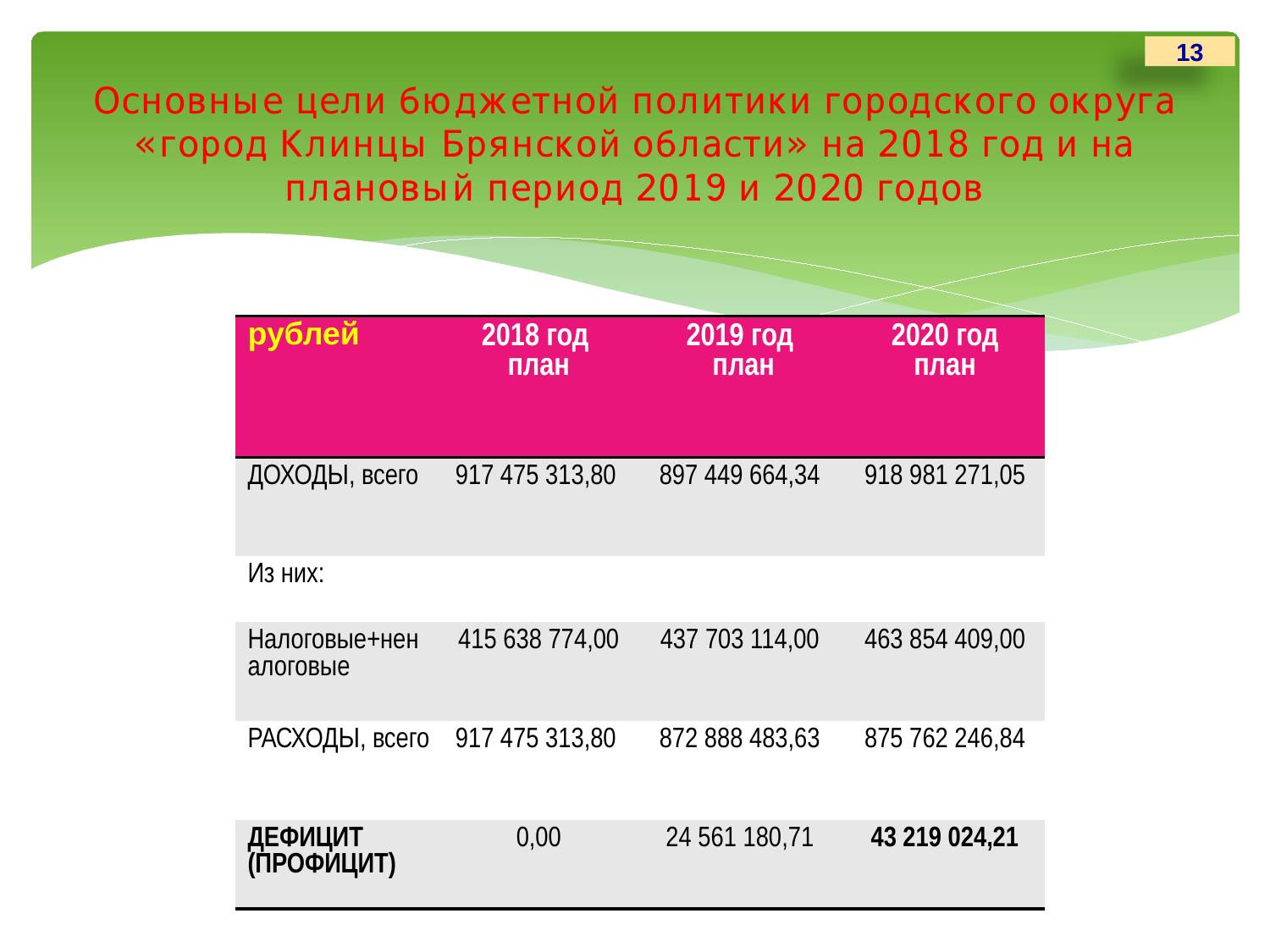

# Основные цели бюджетной политики городского округа «город Клинцы Брянской области» на 2018 год и на плановый период 2019 и 2020 годов
13
| рублей | 2018 год план | 2019 год план | 2020 год план |
| --- | --- | --- | --- |
| ДОХОДЫ, всего | 917 475 313,80 | 897 449 664,34 | 918 981 271,05 |
| Из них: |  |  |  |
| Налоговые+неналоговые | 415 638 774,00 | 437 703 114,00 | 463 854 409,00 |
| РАСХОДЫ, всего | 917 475 313,80 | 872 888 483,63 | 875 762 246,84 |
| ДЕФИЦИТ (ПРОФИЦИТ) | 0,00 | 24 561 180,71 | 43 219 024,21 |